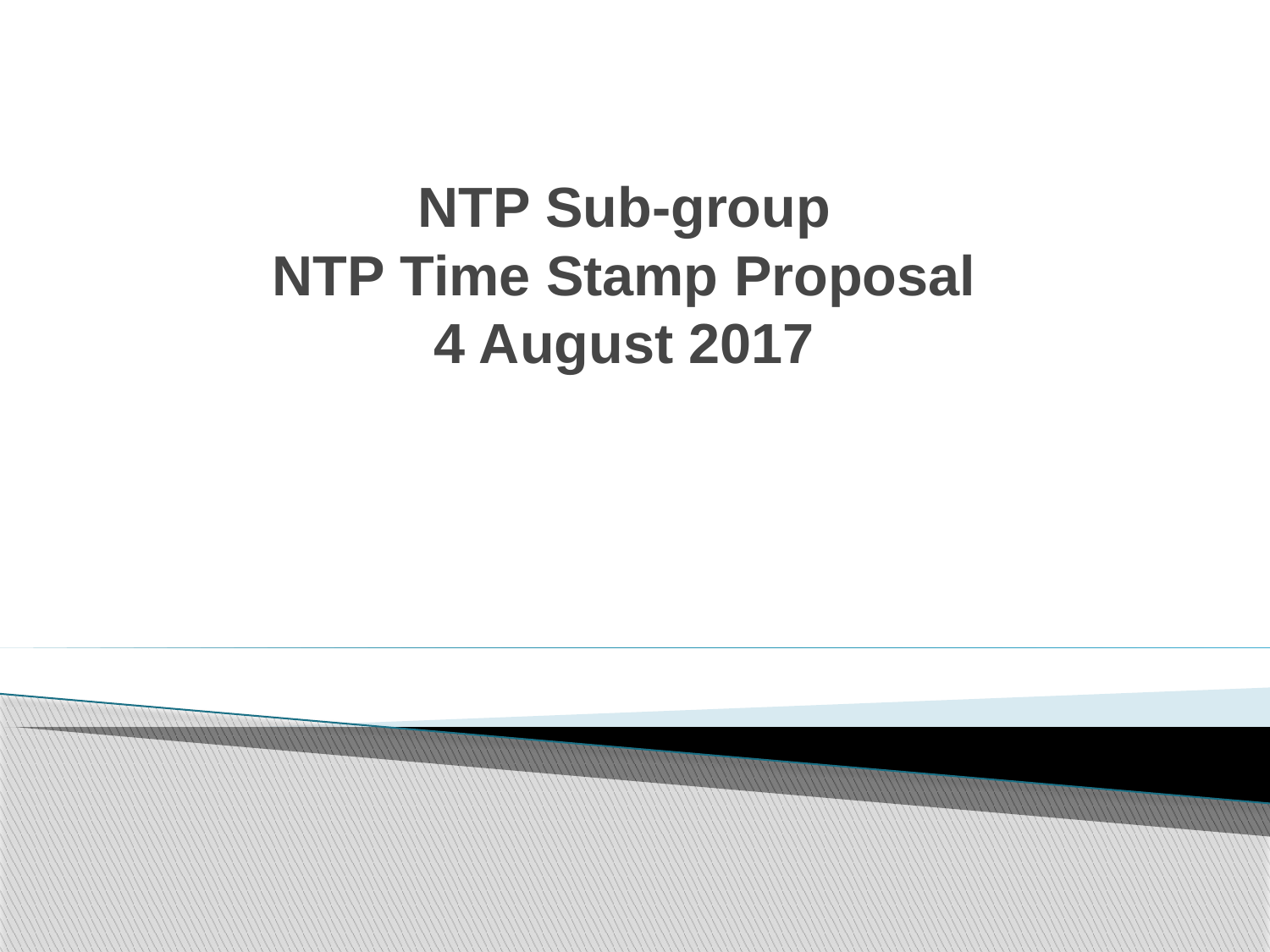

# NTP Sub-group NTP Time Stamp Proposal 4 August 2017